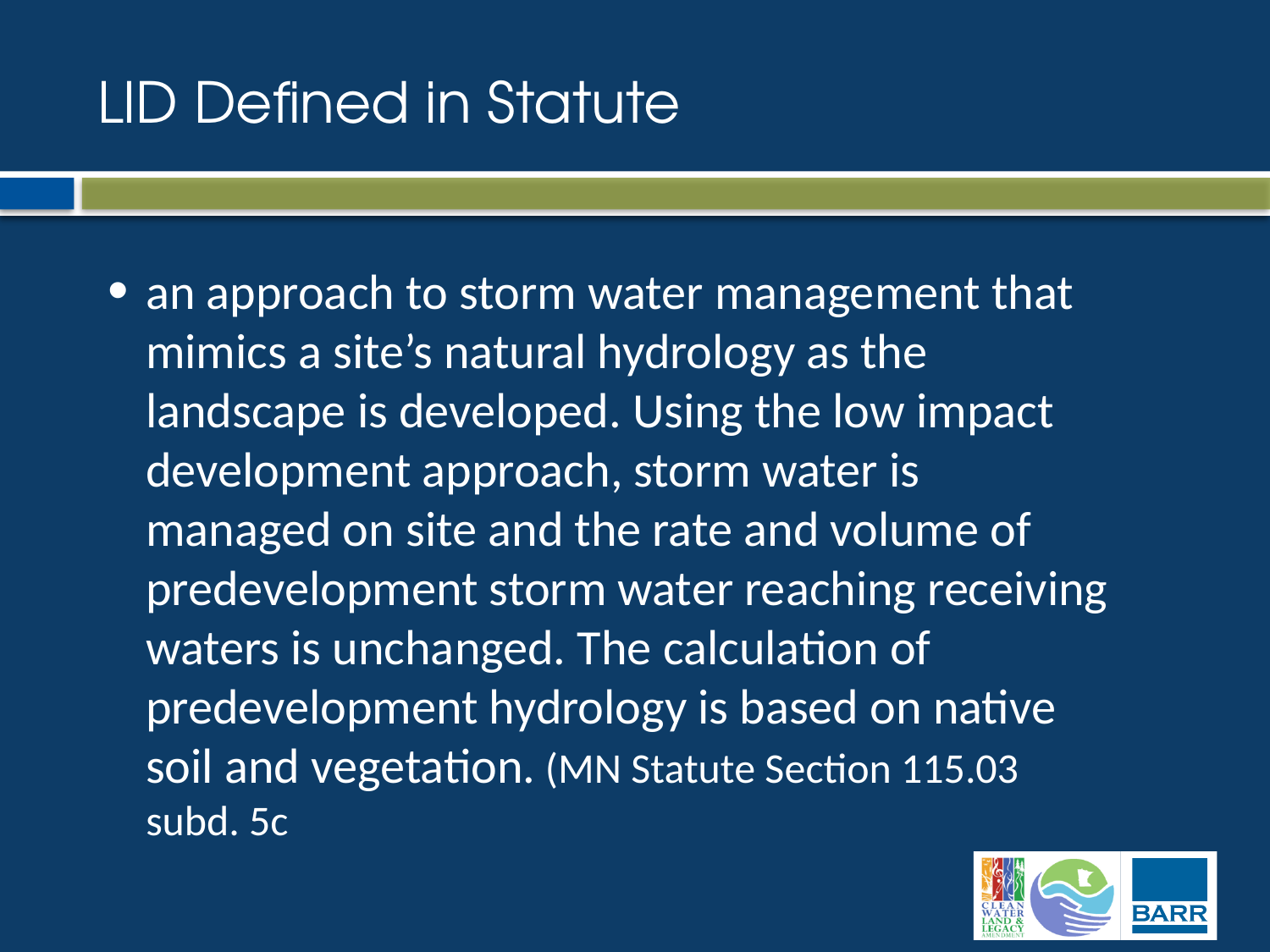

# LID Defined in Statute
an approach to storm water management that mimics a site’s natural hydrology as the landscape is developed. Using the low impact development approach, storm water is managed on site and the rate and volume of predevelopment storm water reaching receiving waters is unchanged. The calculation of predevelopment hydrology is based on native soil and vegetation. (MN Statute Section 115.03 subd. 5c